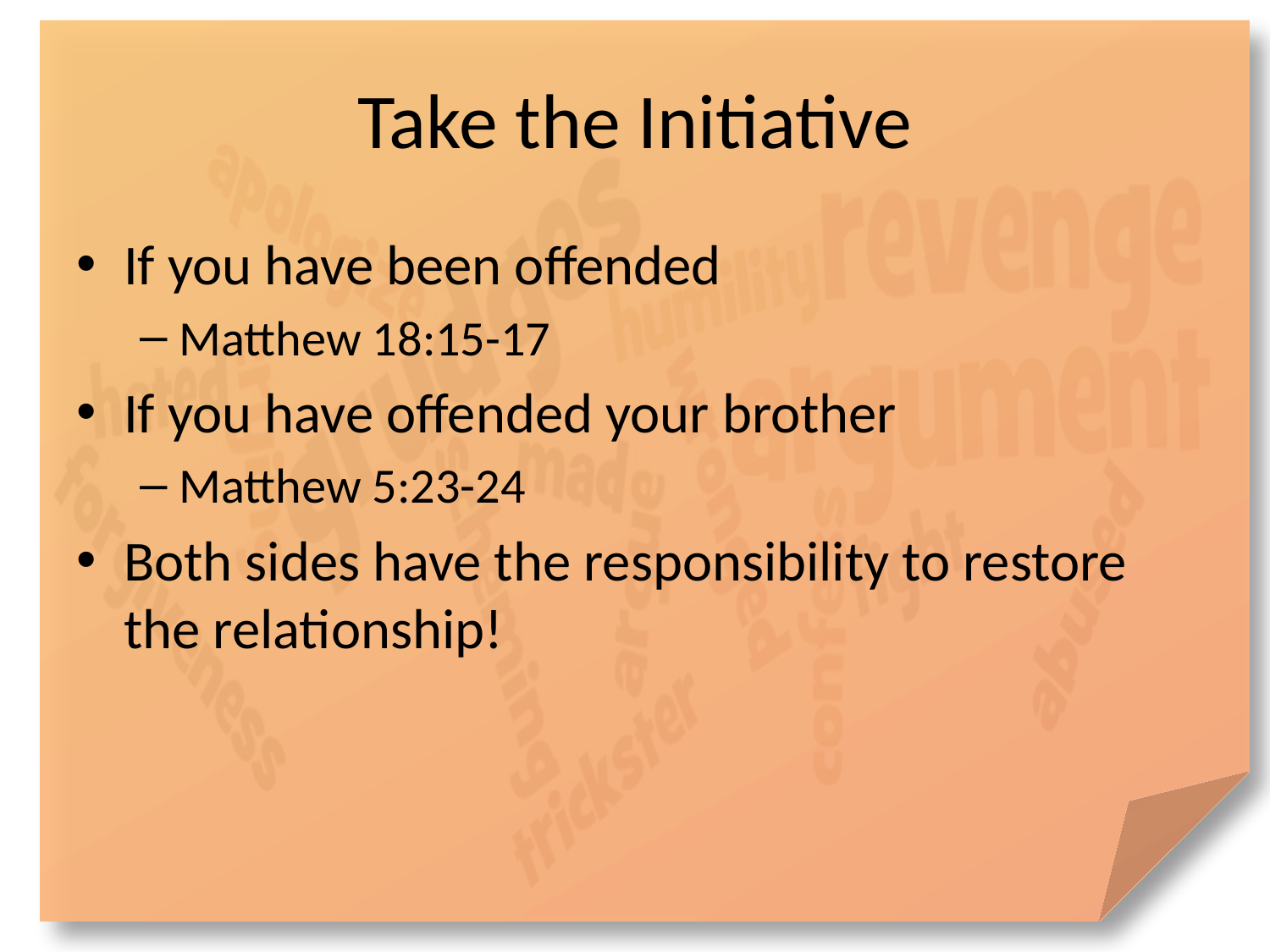

# Take the Initiative
If you have been offended
Matthew 18:15-17
If you have offended your brother
Matthew 5:23-24
Both sides have the responsibility to restore the relationship!